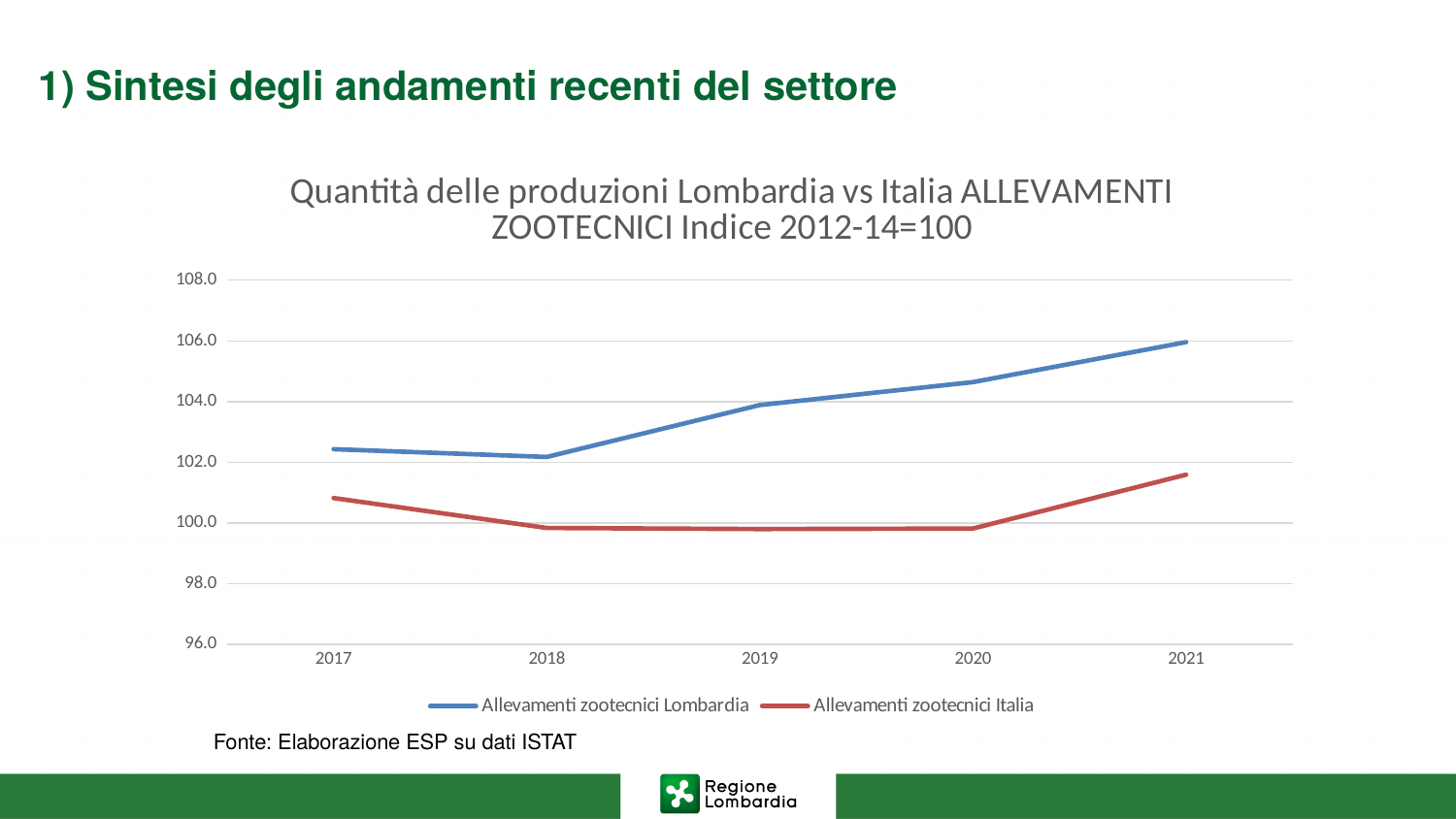

# 1) Sintesi degli andamenti recenti del settore

### Chart: Quantità delle produzioni Lombardia vs Italia ALLEVAMENTI ZOOTECNICI Indice 2012-14=100

| Category | Allevamenti zootecnici Lombardia | Allevamenti zootecnici Italia |
|---|---|---|
| 2017 | 102.43297648579941 | 100.82273495482347 |
| 2018 | 102.17560554661982 | 99.83806751446814 |
| 2019 | 103.88701771097053 | 99.80370554167175 |
| 2020 | 104.64338169227827 | 99.81889066068577 |
| 2021 | 105.96014091903767 | 101.59299191245785 |
Fonte: Elaborazione ESP su dati ISTAT